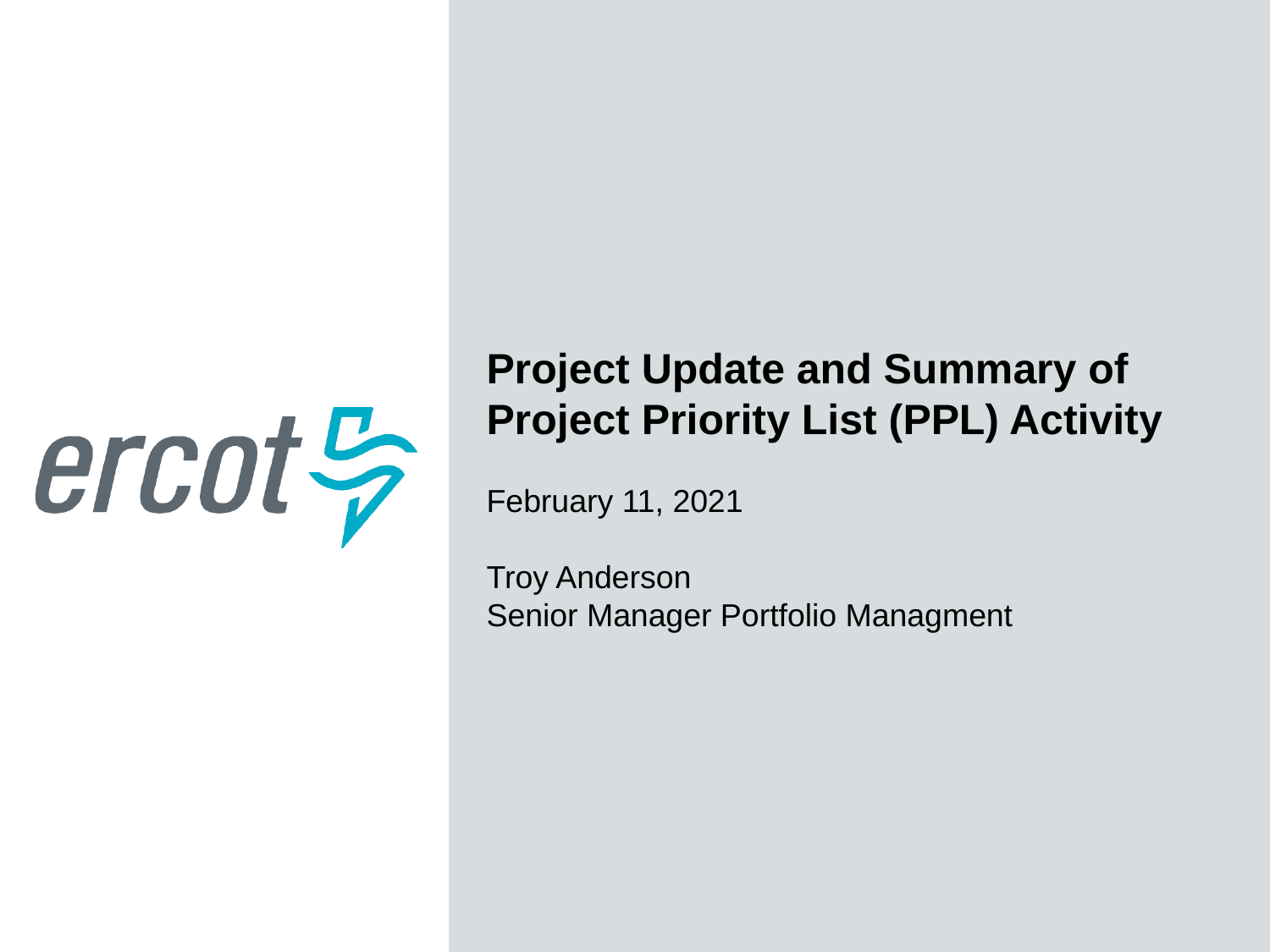

Project Update and Summary of
Project Priority List (PPL) Activity

February 11, 2021

Troy Anderson
Senior Manager Portfolio Managment